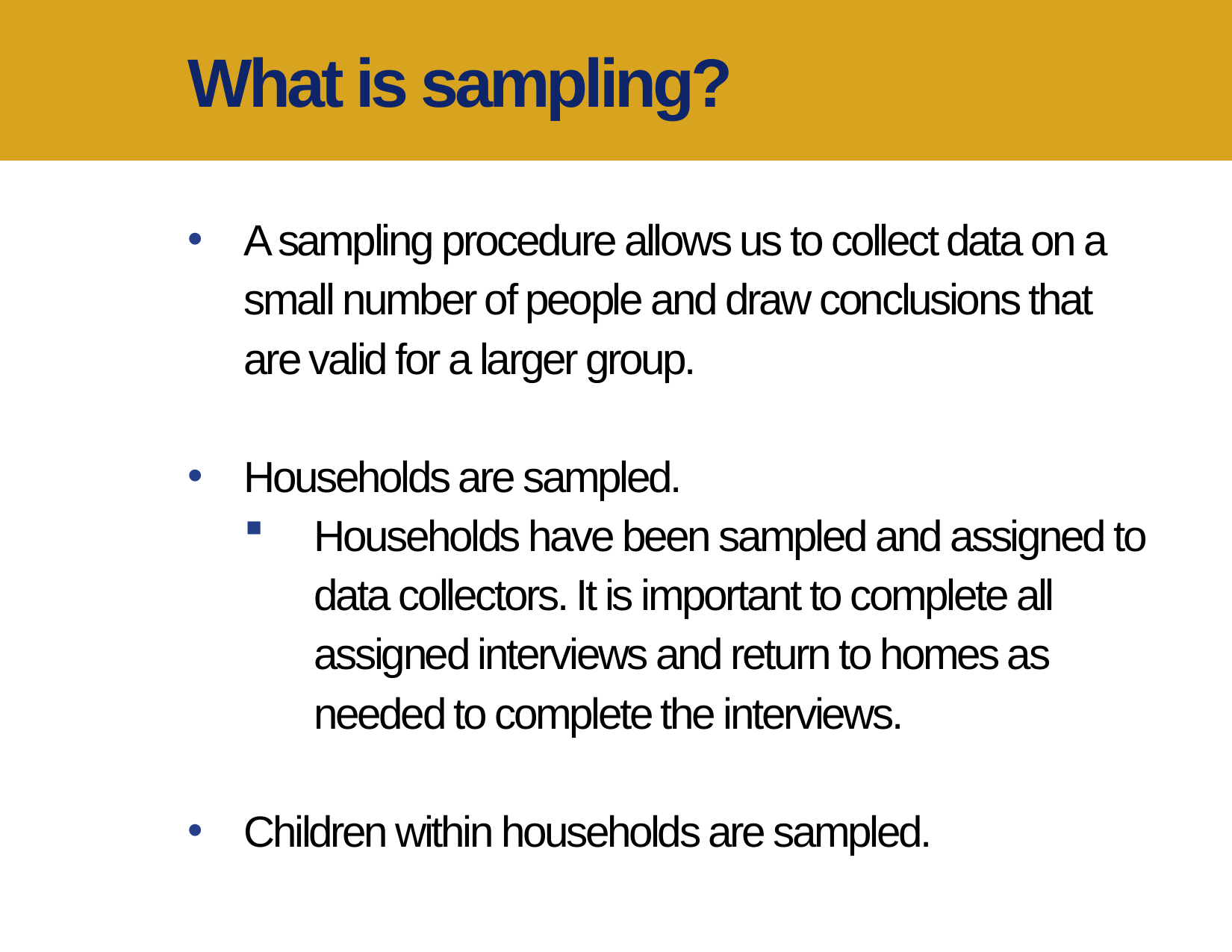

What is sampling?
A sampling procedure allows us to collect data on a small number of people and draw conclusions that are valid for a larger group.

Households are sampled.
Households have been sampled and assigned to data collectors. It is important to complete all assigned interviews and return to homes as needed to complete the interviews.

Children within households are sampled.